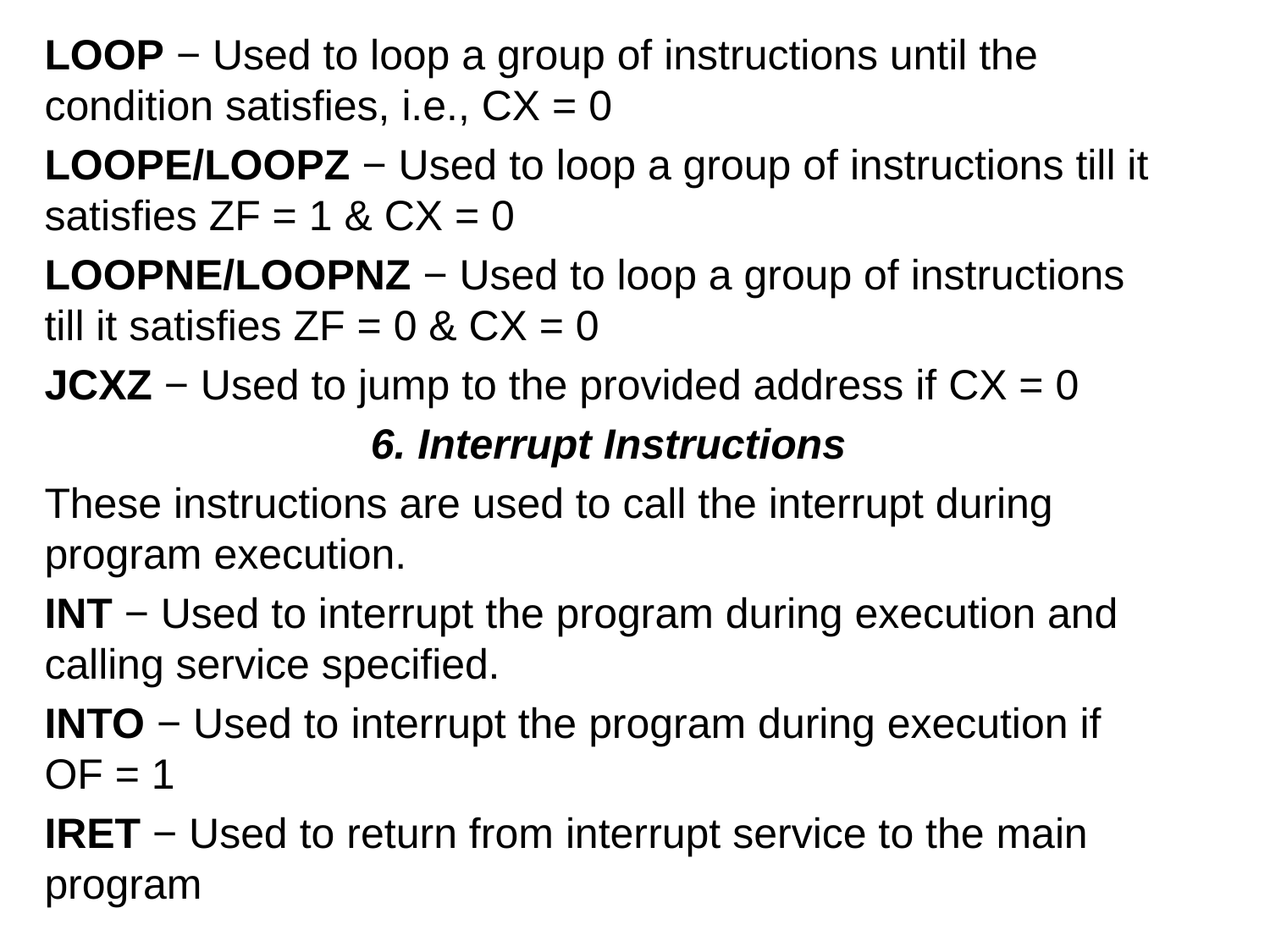

LOOP − Used to loop a group of instructions until the condition satisfies, i.e., CX = 0
LOOPE/LOOPZ − Used to loop a group of instructions till it satisfies ZF = 1 & CX = 0
LOOPNE/LOOPNZ − Used to loop a group of instructions till it satisfies ZF = 0 & CX = 0
JCXZ − Used to jump to the provided address if CX = 0
6. Interrupt Instructions
These instructions are used to call the interrupt during program execution.
INT − Used to interrupt the program during execution and calling service specified.
INTO − Used to interrupt the program during execution if OF = 1
IRET − Used to return from interrupt service to the main program